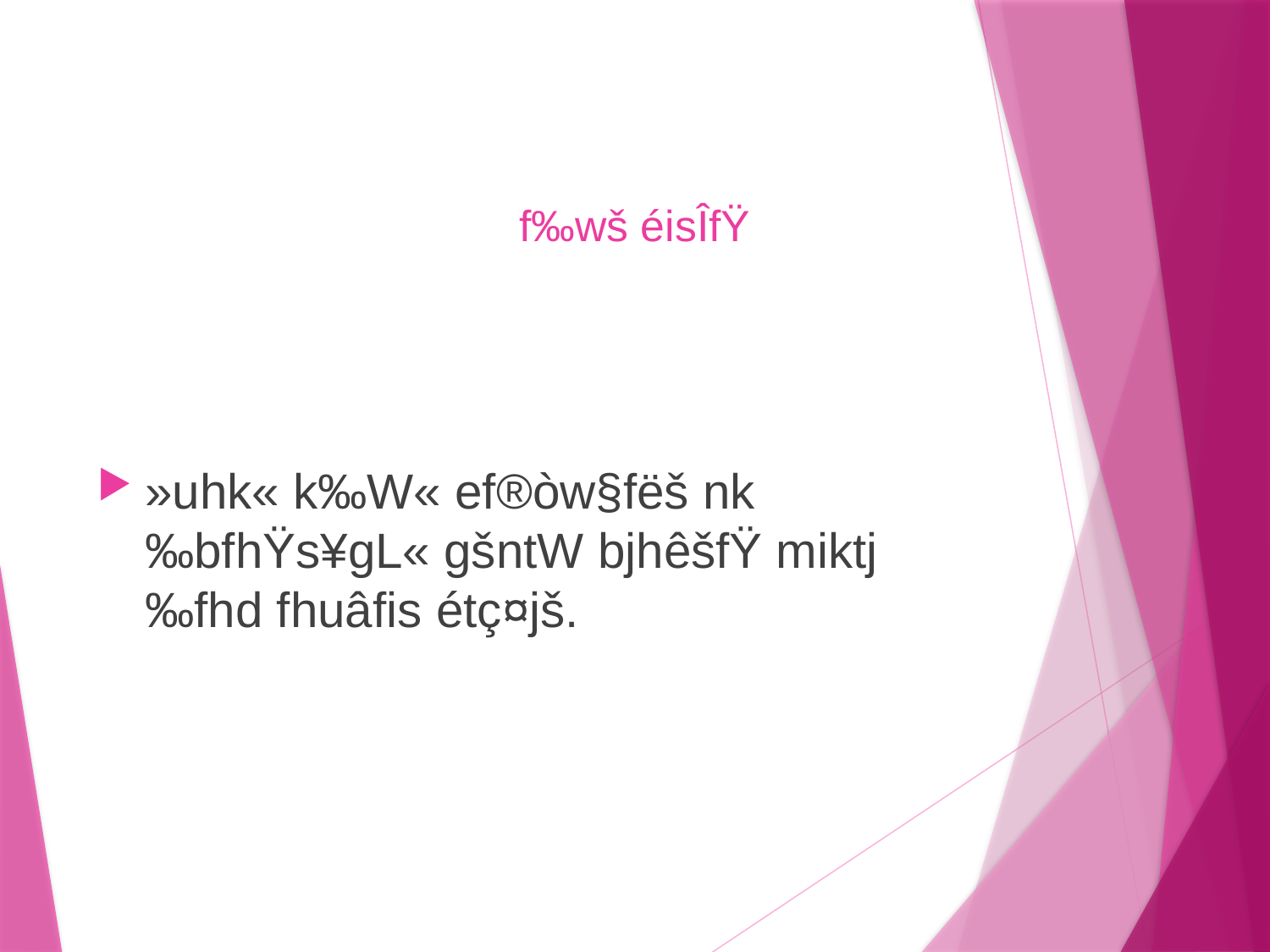

# f‰wš éisÎfŸ

»uhk« k‰W« ef®òw§fëš nk‰bfhŸs¥gL« gšntW bjhêšfŸ miktj‰fhd fhuâfis étç¤jš.